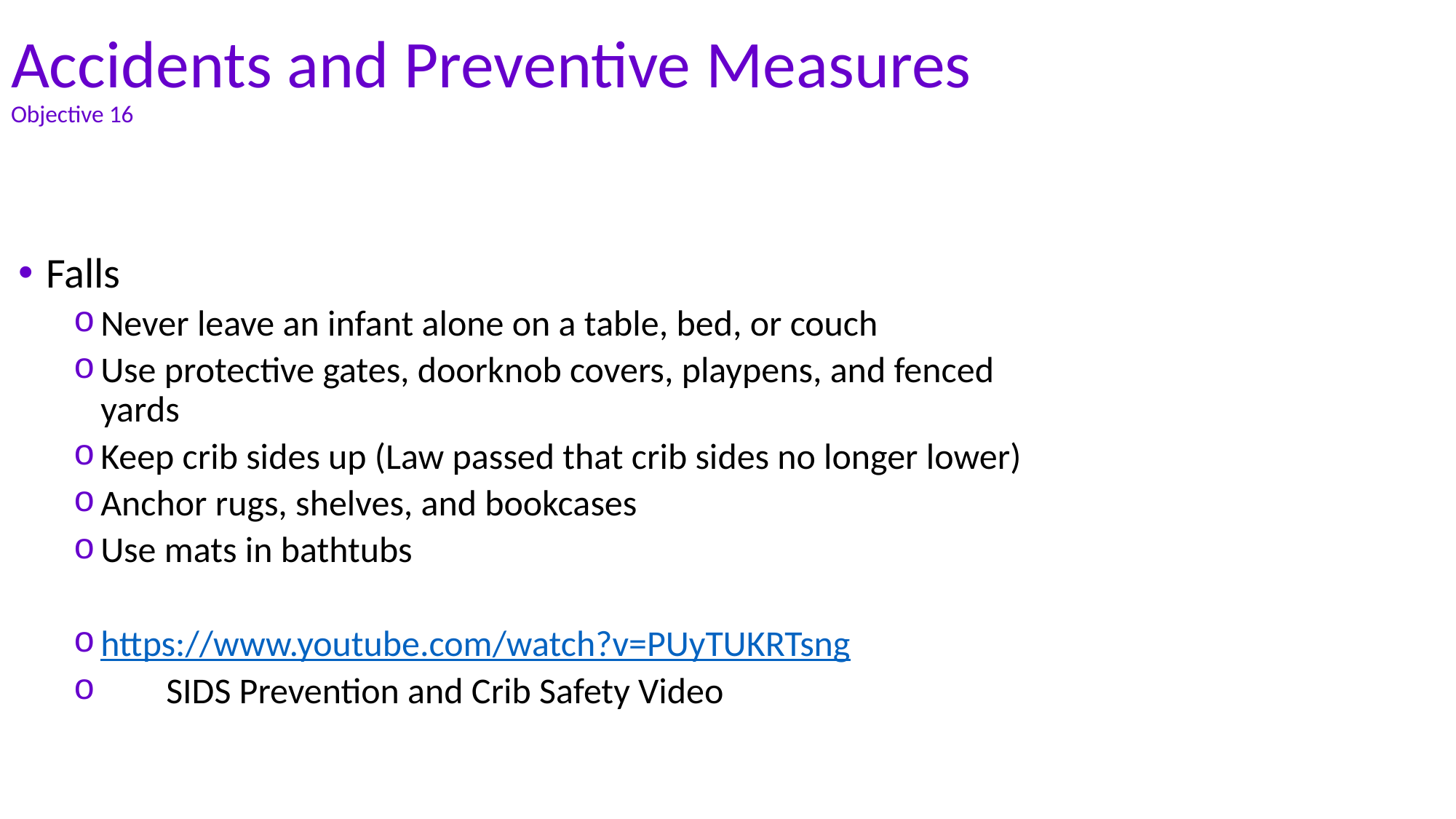

# Accidents and Preventive Measures Objective 16
Falls
Never leave an infant alone on a table, bed, or couch
Use protective gates, doorknob covers, playpens, and fenced yards
Keep crib sides up (Law passed that crib sides no longer lower)
Anchor rugs, shelves, and bookcases
Use mats in bathtubs

https://www.youtube.com/watch?v=PUyTUKRTsng
        SIDS Prevention and Crib Safety Video